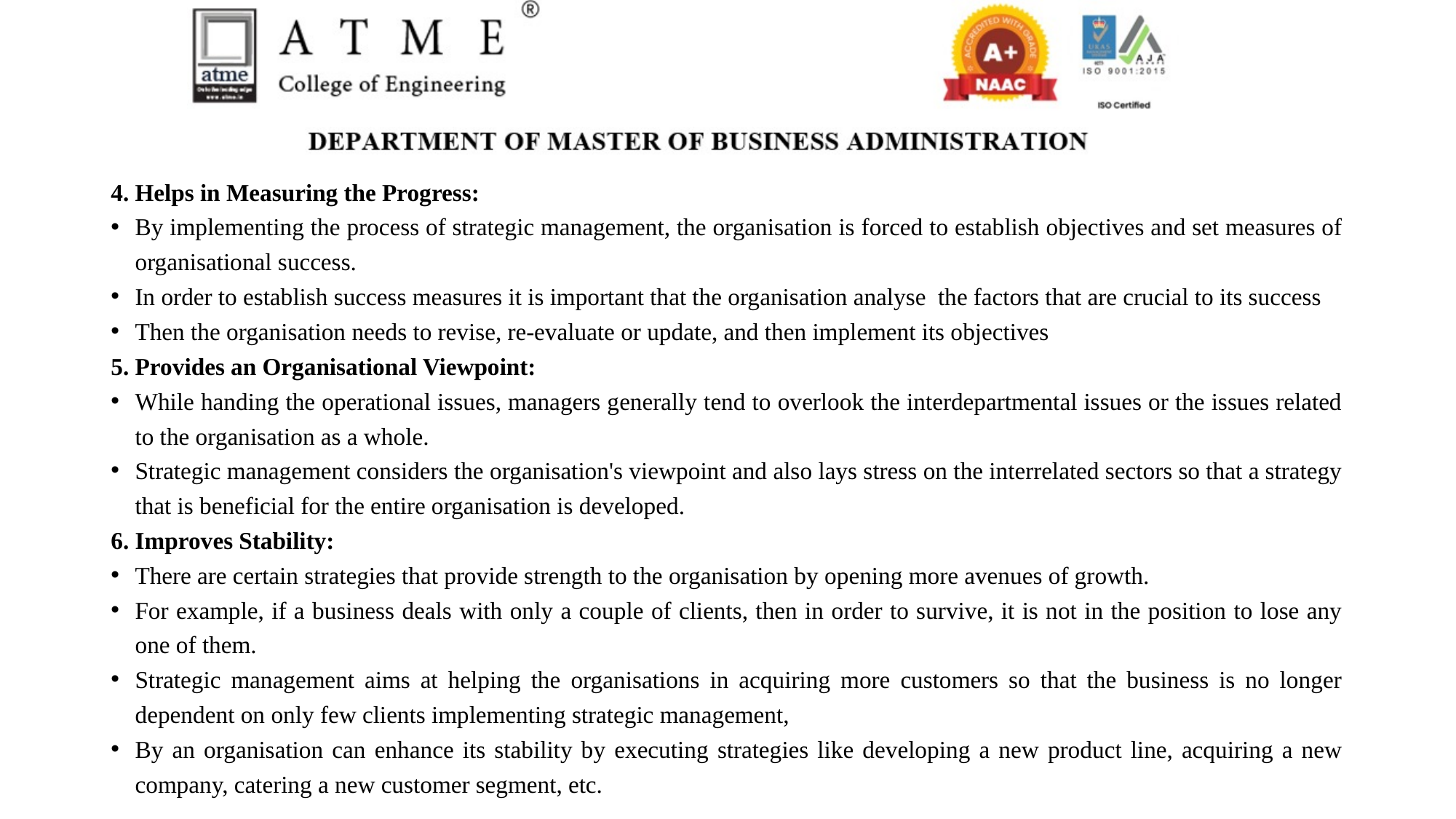

4. Helps in Measuring the Progress:
By implementing the process of strategic management, the organisation is forced to establish objectives and set measures of organisational success.
In order to establish success measures it is important that the organisation analyse  the factors that are crucial to its success
Then the organisation needs to revise, re-evaluate or update, and then implement its objectives
5. Provides an Organisational Viewpoint:
While handing the operational issues, managers generally tend to overlook the interdepartmental issues or the issues related to the organisation as a whole.
Strategic management considers the organisation's viewpoint and also lays stress on the interrelated sectors so that a strategy that is beneficial for the entire organisation is developed.
6. Improves Stability:
There are certain strategies that provide strength to the organisation by opening more avenues of growth.
For example, if a business deals with only a couple of clients, then in order to survive, it is not in the position to lose any one of them.
Strategic management aims at helping the organisations in acquiring more customers so that the business is no longer dependent on only few clients implementing strategic management,
By an organisation can enhance its stability by executing strategies like developing a new product line, acquiring a new company, catering a new customer segment, etc.